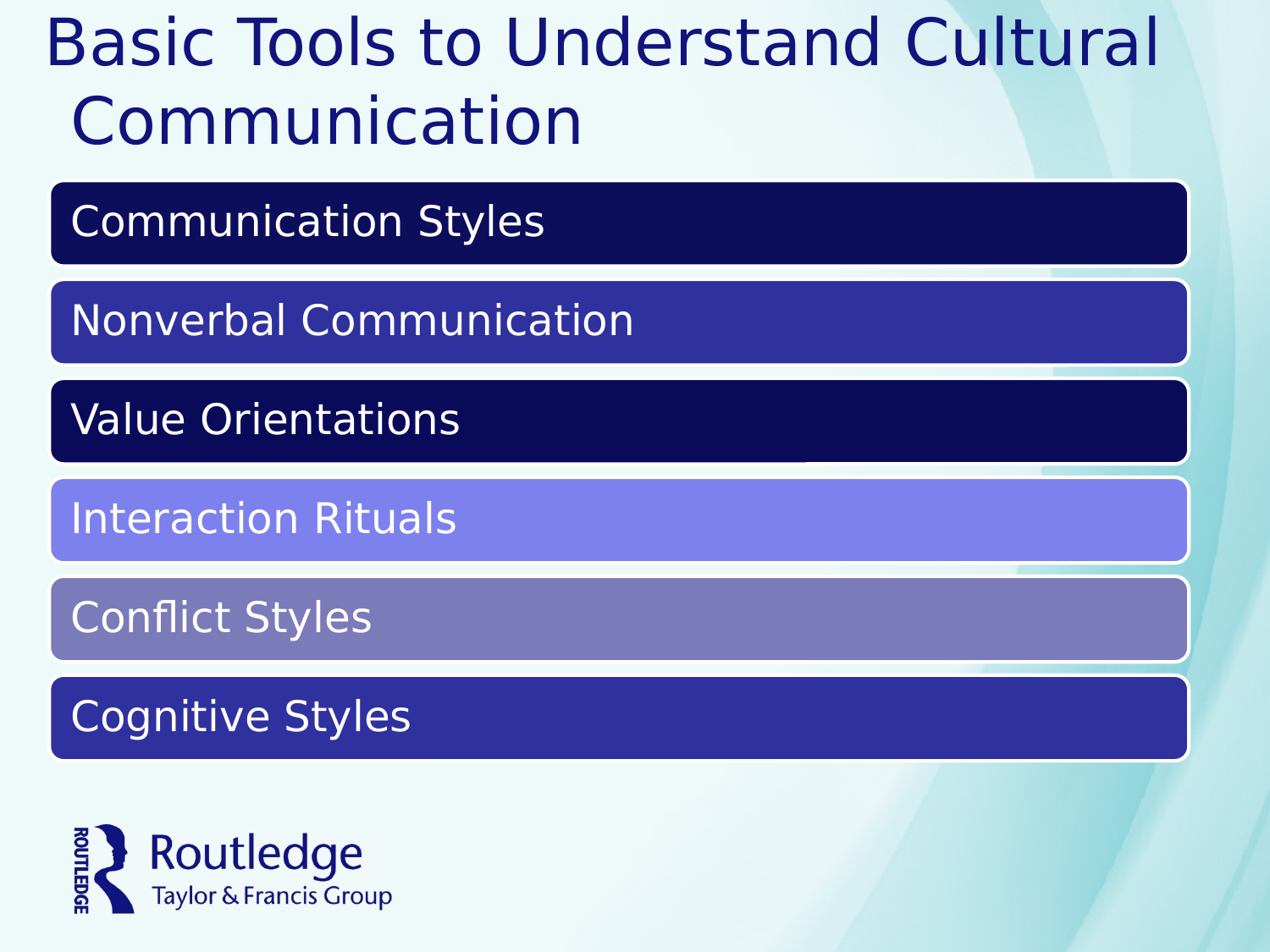

# Basic Tools to Understand Cultural Communication
Communication Styles
Nonverbal Communication
Value Orientations
Interaction Rituals
Conflict Styles
Cognitive Styles